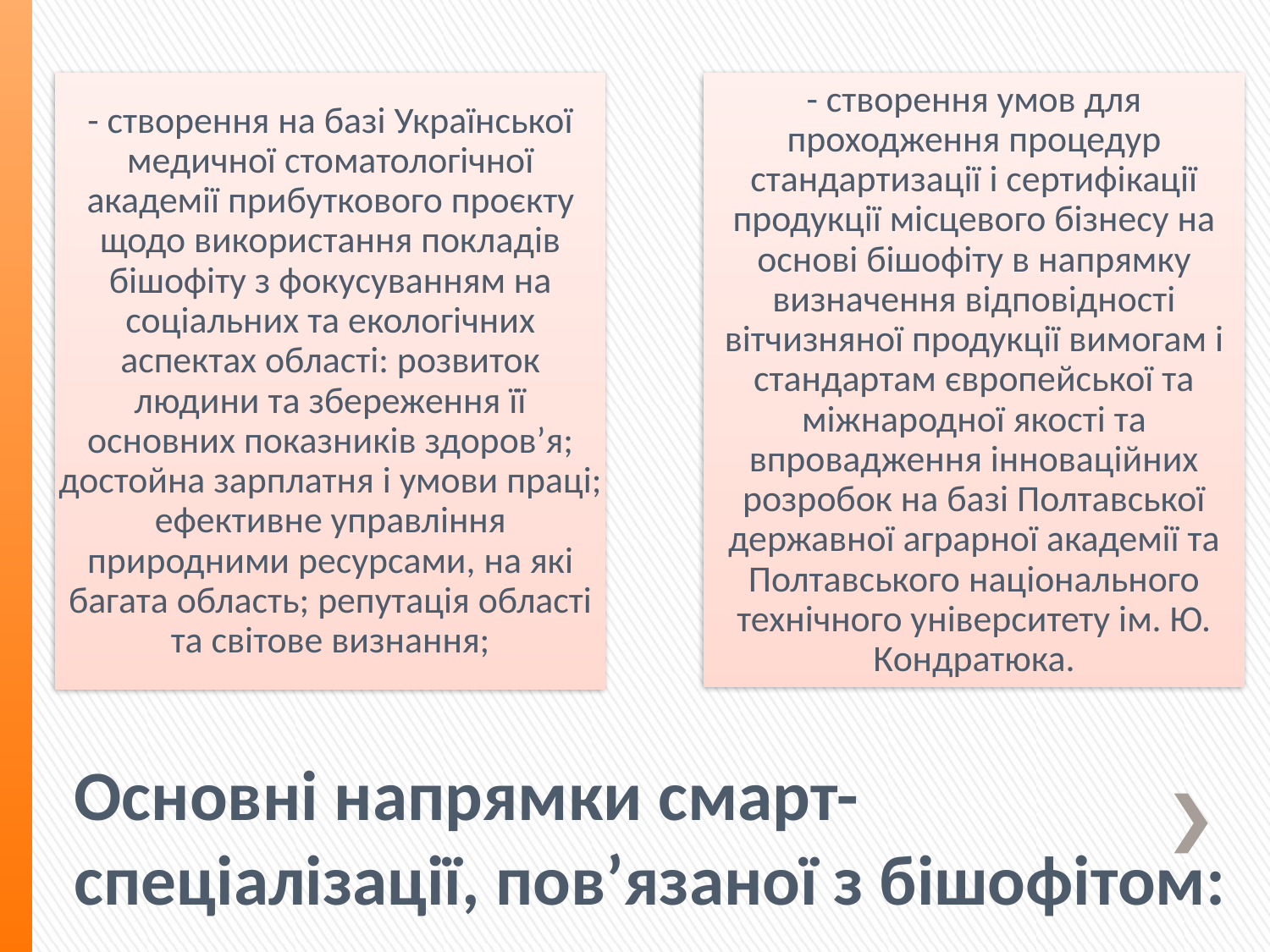

- створення на базі Української медичної стоматологічної академії прибуткового проєкту щодо використання покладів бішофіту з фокусуванням на соціальних та екологічних аспектах області: розвиток людини та збереження її основних показників здоров’я; достойна зарплатня і умови праці; ефективне управління природними ресурсами, на які багата область; репутація області та світове визнання;
- створення умов для проходження процедур стандартизації і сертифікації продукції місцевого бізнесу на основі бішофіту в напрямку визначення відповідності вітчизняної продукції вимогам і стандартам європейської та міжнародної якості та впровадження інноваційних розробок на базі Полтавської державної аграрної академії та Полтавського національного технічного університету ім. Ю. Кондратюка.
# Основні напрямки смарт- спеціалізації, пов’язаної з бішофітом: